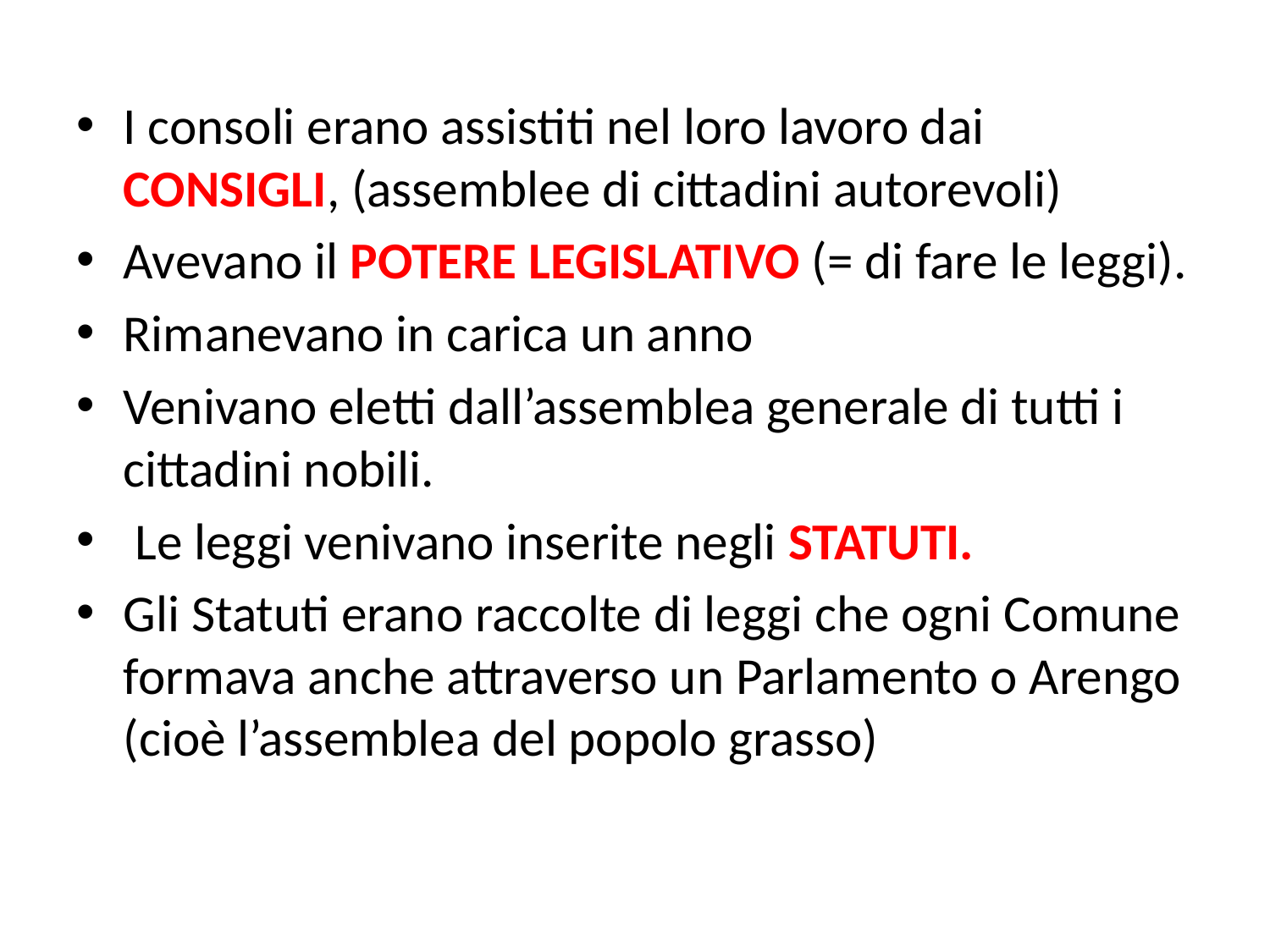

I consoli erano assistiti nel loro lavoro dai CONSIGLI, (assemblee di cittadini autorevoli)
Avevano il POTERE LEGISLATIVO (= di fare le leggi).
Rimanevano in carica un anno
Venivano eletti dall’assemblea generale di tutti i cittadini nobili.
 Le leggi venivano inserite negli STATUTI.
Gli Statuti erano raccolte di leggi che ogni Comune formava anche attraverso un Parlamento o Arengo (cioè l’assemblea del popolo grasso)